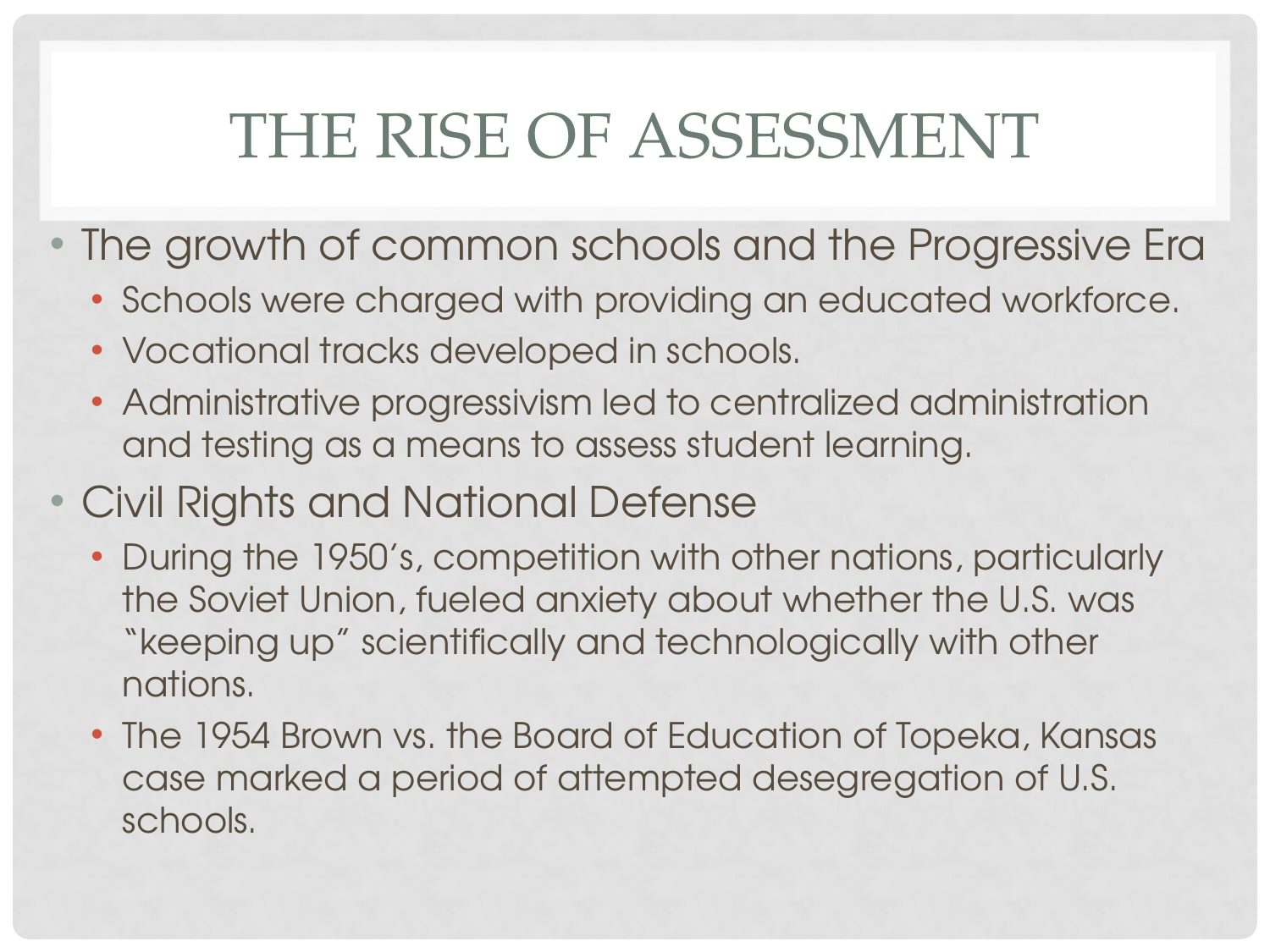

# THE RISE OF ASSESSMENT
The growth of common schools and the Progressive Era
Schools were charged with providing an educated workforce.
Vocational tracks developed in schools.
Administrative progressivism led to centralized administration and testing as a means to assess student learning.
Civil Rights and National Defense
During the 1950’s, competition with other nations, particularly the Soviet Union, fueled anxiety about whether the U.S. was “keeping up” scientifically and technologically with other nations.
The 1954 Brown vs. the Board of Education of Topeka, Kansas case marked a period of attempted desegregation of U.S. schools.